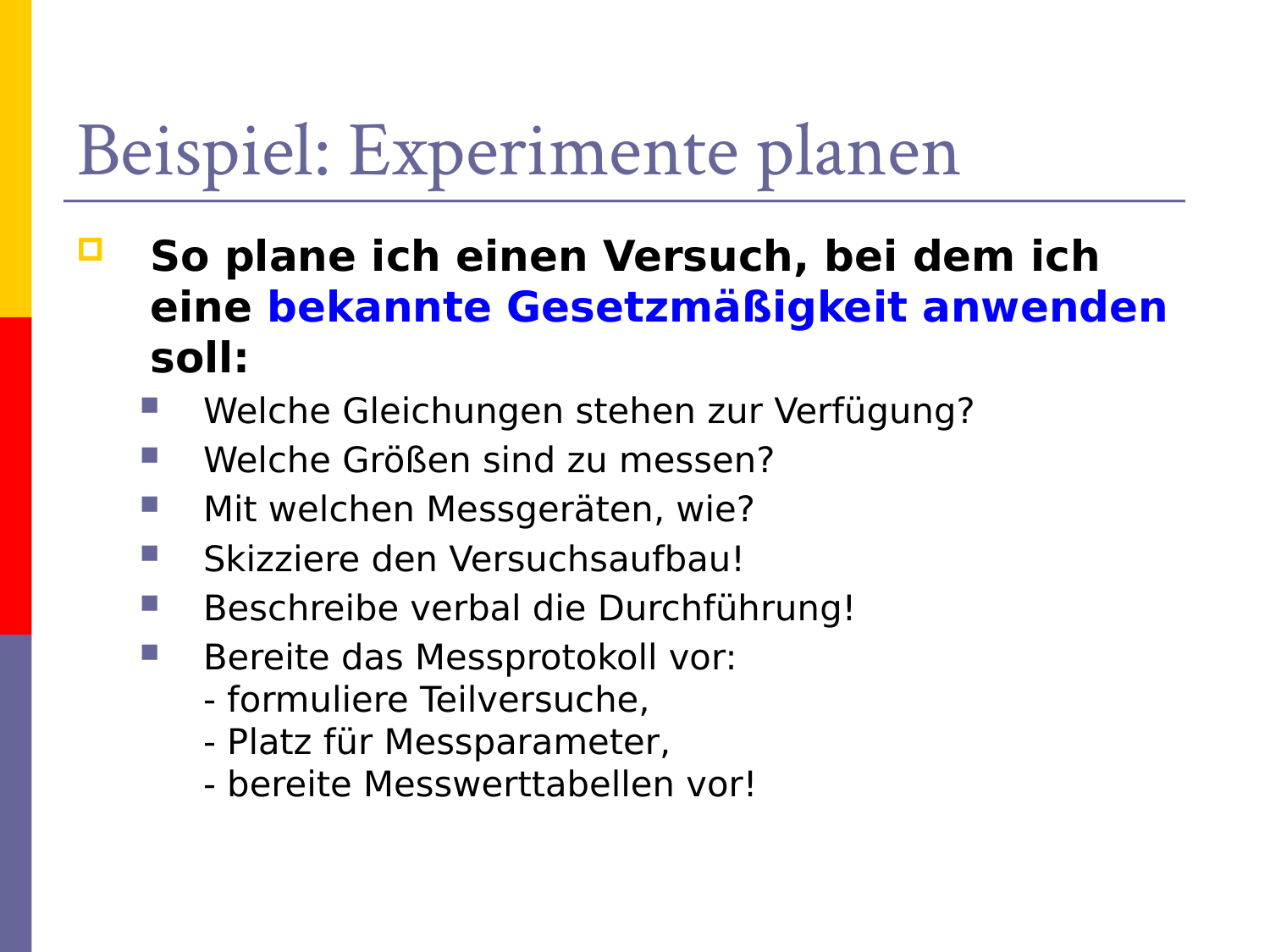

# Beispiel: Experimente planen
So plane ich einen Versuch, bei dem ich eine bekannte Gesetzmäßigkeit anwenden soll:
Welche Gleichungen stehen zur Verfügung?
Welche Größen sind zu messen?
Mit welchen Messgeräten, wie?
Skizziere den Versuchsaufbau!
Beschreibe verbal die Durchführung!
Bereite das Messprotokoll vor:
- formuliere Teilversuche,
- Platz für Messparameter,
- bereite Messwerttabellen vor!